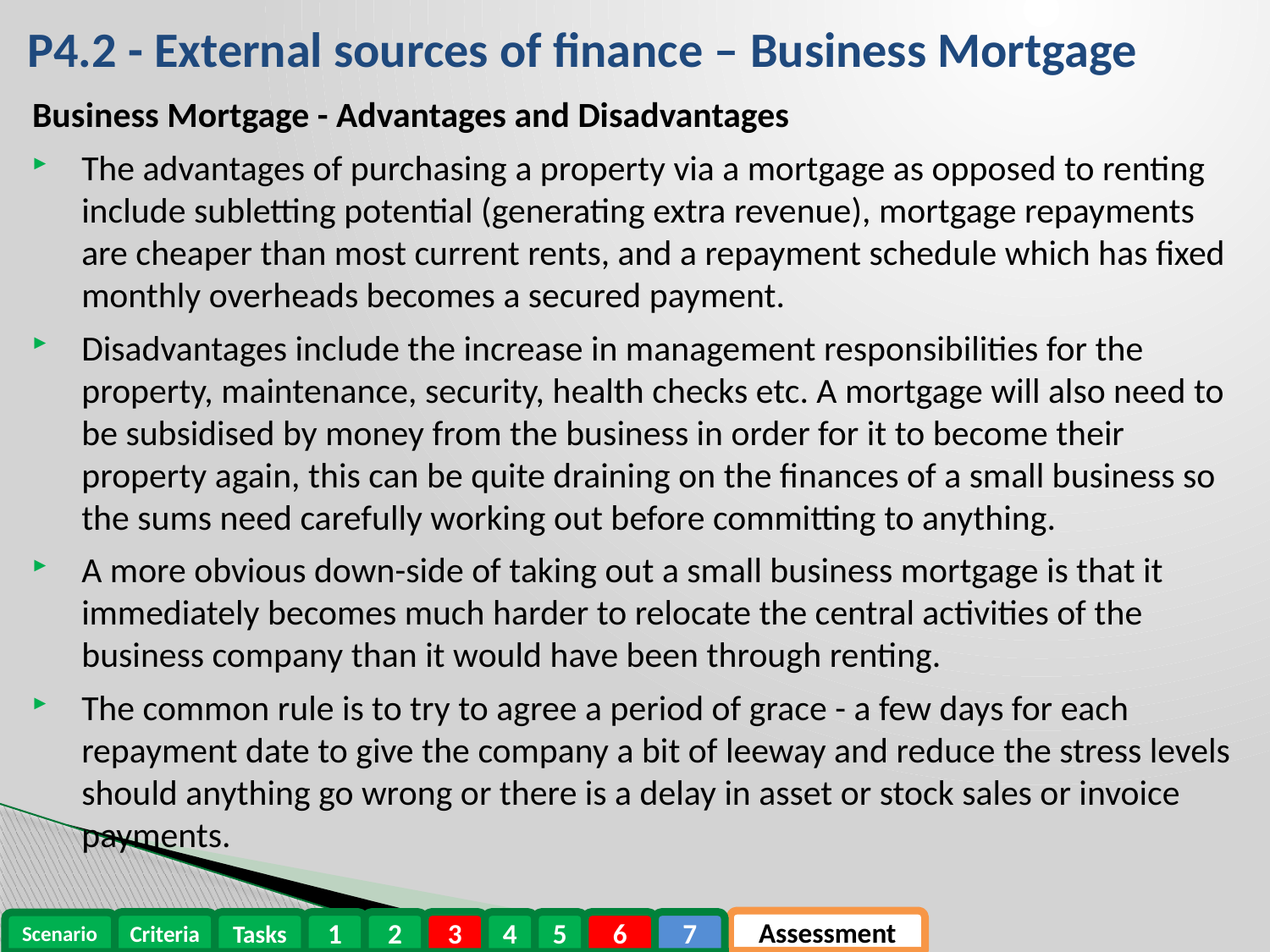

P4.2 - External sources of finance – Business Mortgage
Business Mortgage - Advantages and Disadvantages
The advantages of purchasing a property via a mortgage as opposed to renting include subletting potential (generating extra revenue), mortgage repayments are cheaper than most current rents, and a repayment schedule which has fixed monthly overheads becomes a secured payment.
Disadvantages include the increase in management responsibilities for the property, maintenance, security, health checks etc. A mortgage will also need to be subsidised by money from the business in order for it to become their property again, this can be quite draining on the finances of a small business so the sums need carefully working out before committing to anything.
A more obvious down-side of taking out a small business mortgage is that it immediately becomes much harder to relocate the central activities of the business company than it would have been through renting.
The common rule is to try to agree a period of grace - a few days for each repayment date to give the company a bit of leeway and reduce the stress levels should anything go wrong or there is a delay in asset or stock sales or invoice payments.